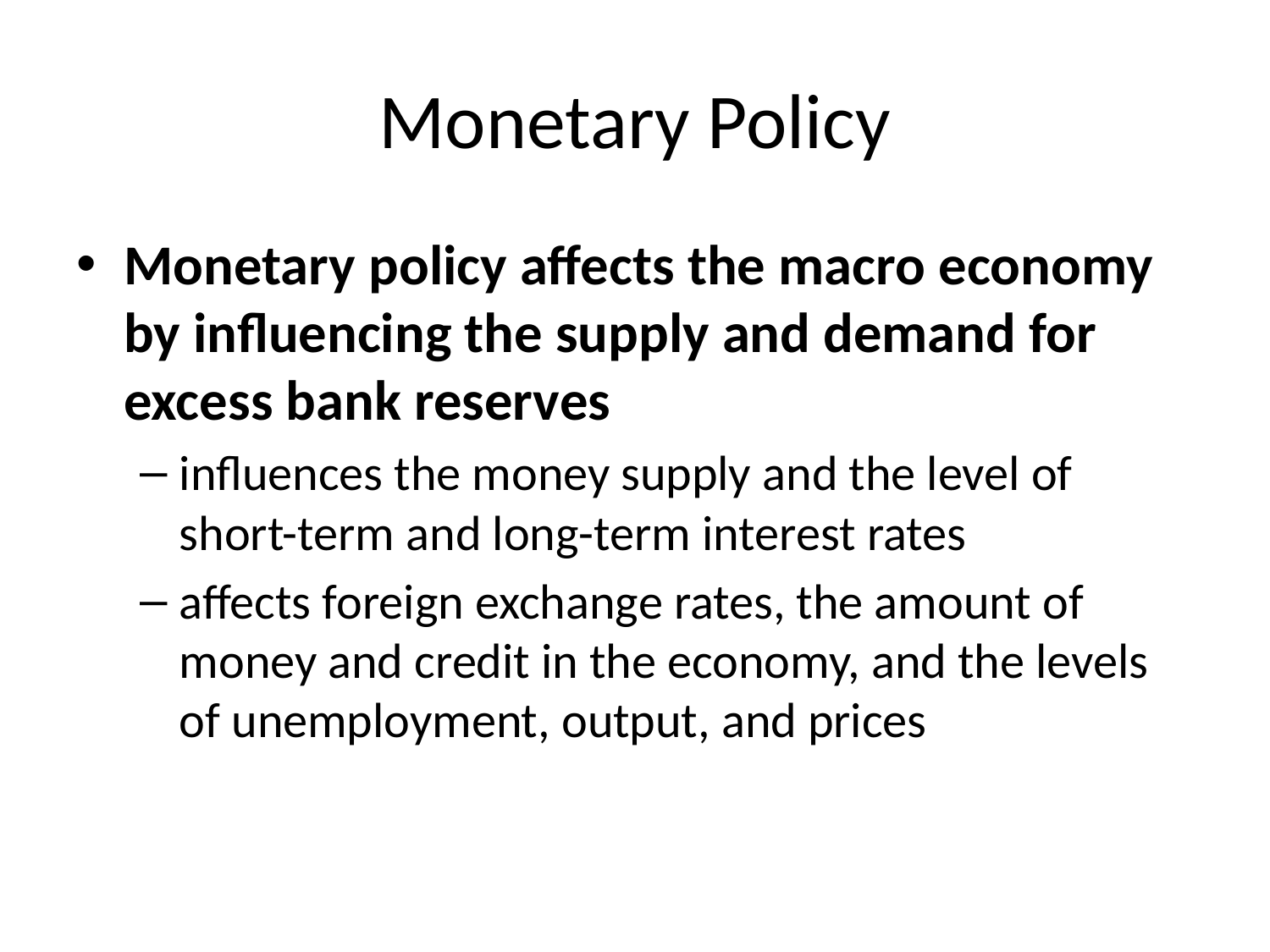

# Monetary Policy
Monetary policy affects the macro economy by influencing the supply and demand for excess bank reserves
influences the money supply and the level of short-term and long-term interest rates
affects foreign exchange rates, the amount of money and credit in the economy, and the levels of unemployment, output, and prices